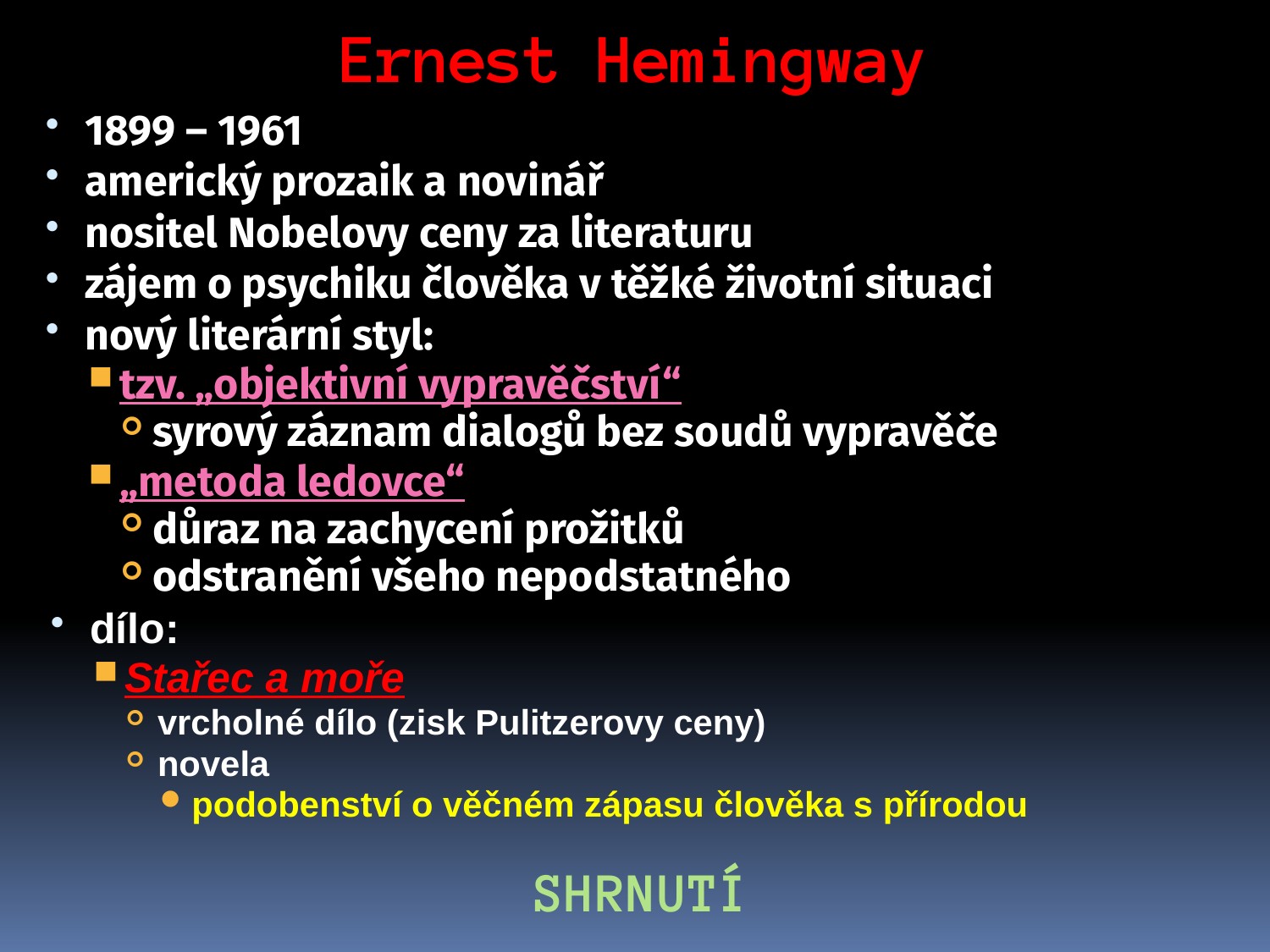

# Ernest Hemingway

1899 – 1961
americký prozaik a novinář
nositel Nobelovy ceny za literaturu
zájem o psychiku člověka v těžké životní situaci
nový literární styl:
tzv. „objektivní vypravěčství“
syrový záznam dialogů bez soudů vypravěče
„metoda ledovce“
důraz na zachycení prožitků
odstranění všeho nepodstatného

dílo:
Stařec a moře
vrcholné dílo (zisk Pulitzerovy ceny)
novela
podobenství o věčném zápasu člověka s přírodou

Shrnutí